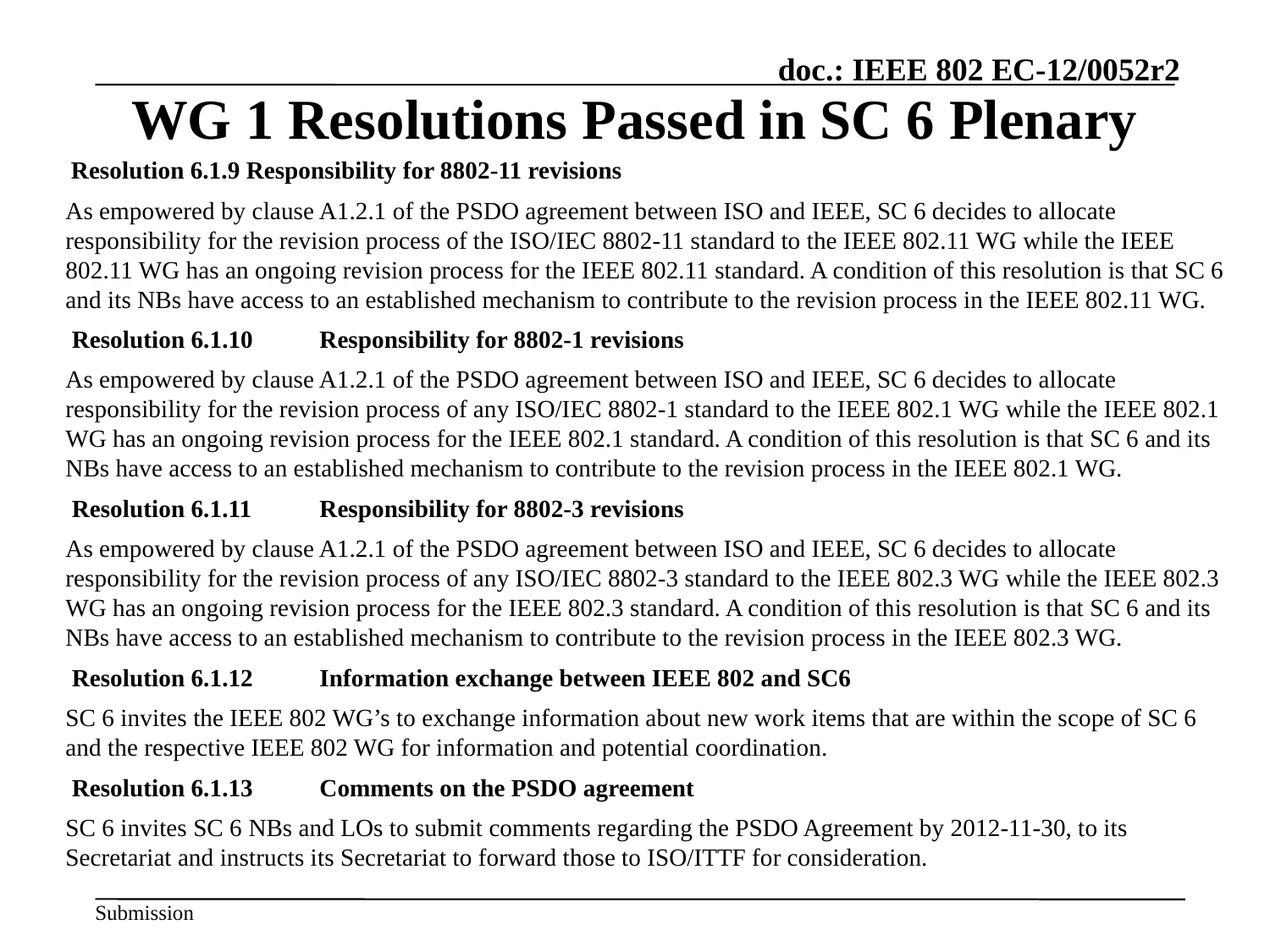

# WG 1 Resolutions Passed in SC 6 Plenary
 Resolution 6.1.9 Responsibility for 8802-11 revisions
As empowered by clause A1.2.1 of the PSDO agreement between ISO and IEEE, SC 6 decides to allocate responsibility for the revision process of the ISO/IEC 8802-11 standard to the IEEE 802.11 WG while the IEEE 802.11 WG has an ongoing revision process for the IEEE 802.11 standard. A condition of this resolution is that SC 6 and its NBs have access to an established mechanism to contribute to the revision process in the IEEE 802.11 WG.
 Resolution 6.1.10 	Responsibility for 8802-1 revisions
As empowered by clause A1.2.1 of the PSDO agreement between ISO and IEEE, SC 6 decides to allocate responsibility for the revision process of any ISO/IEC 8802-1 standard to the IEEE 802.1 WG while the IEEE 802.1 WG has an ongoing revision process for the IEEE 802.1 standard. A condition of this resolution is that SC 6 and its NBs have access to an established mechanism to contribute to the revision process in the IEEE 802.1 WG.
 Resolution 6.1.11	Responsibility for 8802-3 revisions
As empowered by clause A1.2.1 of the PSDO agreement between ISO and IEEE, SC 6 decides to allocate responsibility for the revision process of any ISO/IEC 8802-3 standard to the IEEE 802.3 WG while the IEEE 802.3 WG has an ongoing revision process for the IEEE 802.3 standard. A condition of this resolution is that SC 6 and its NBs have access to an established mechanism to contribute to the revision process in the IEEE 802.3 WG.
 Resolution 6.1.12	Information exchange between IEEE 802 and SC6
SC 6 invites the IEEE 802 WG’s to exchange information about new work items that are within the scope of SC 6 and the respective IEEE 802 WG for information and potential coordination.
 Resolution 6.1.13	Comments on the PSDO agreement
SC 6 invites SC 6 NBs and LOs to submit comments regarding the PSDO Agreement by 2012-11-30, to its Secretariat and instructs its Secretariat to forward those to ISO/ITTF for consideration.